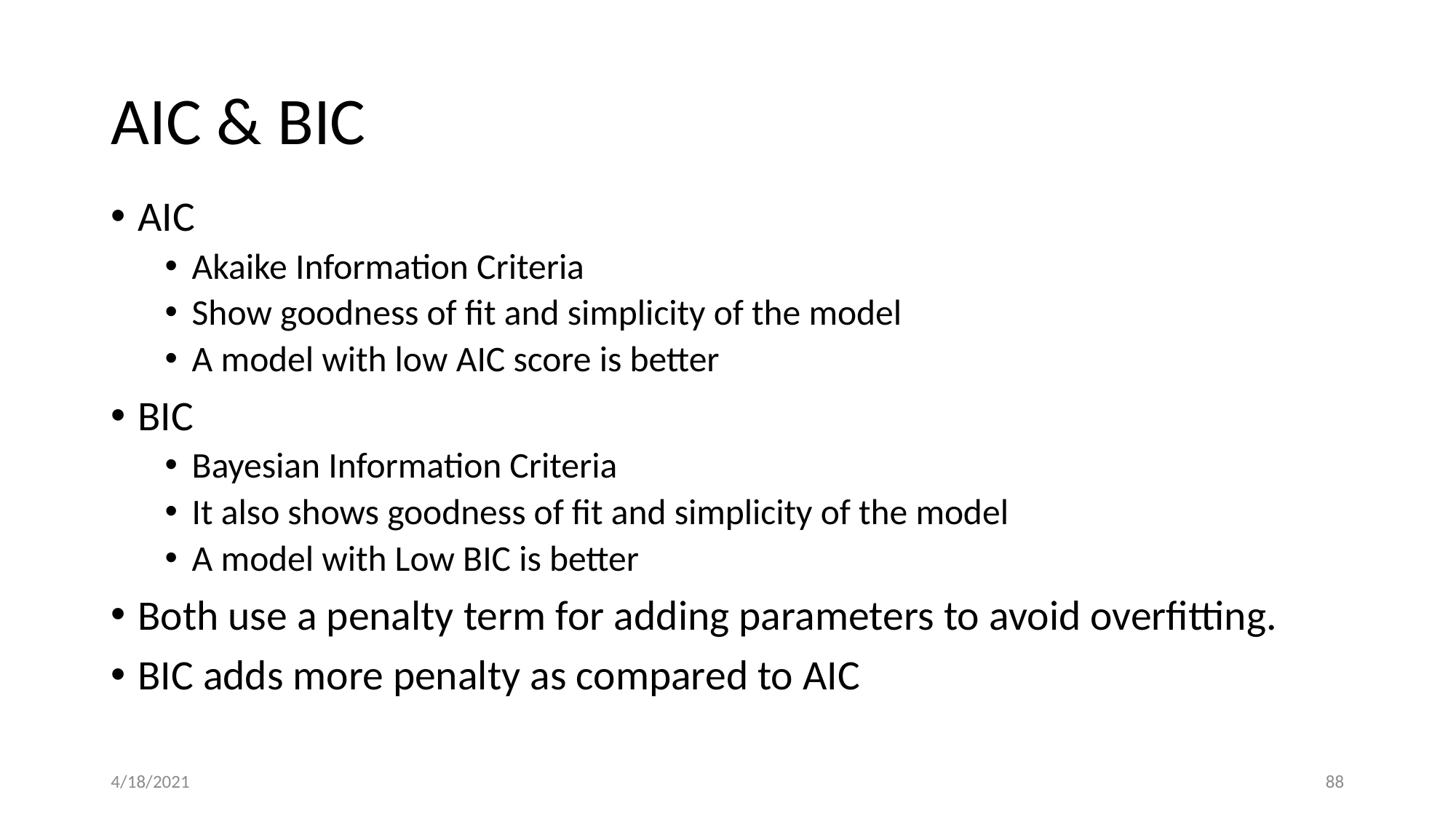

# AIC & BIC
AIC
Akaike Information Criteria
Show goodness of fit and simplicity of the model
A model with low AIC score is better
BIC
Bayesian Information Criteria
It also shows goodness of fit and simplicity of the model
A model with Low BIC is better
Both use a penalty term for adding parameters to avoid overfitting.
BIC adds more penalty as compared to AIC
4/18/2021
88